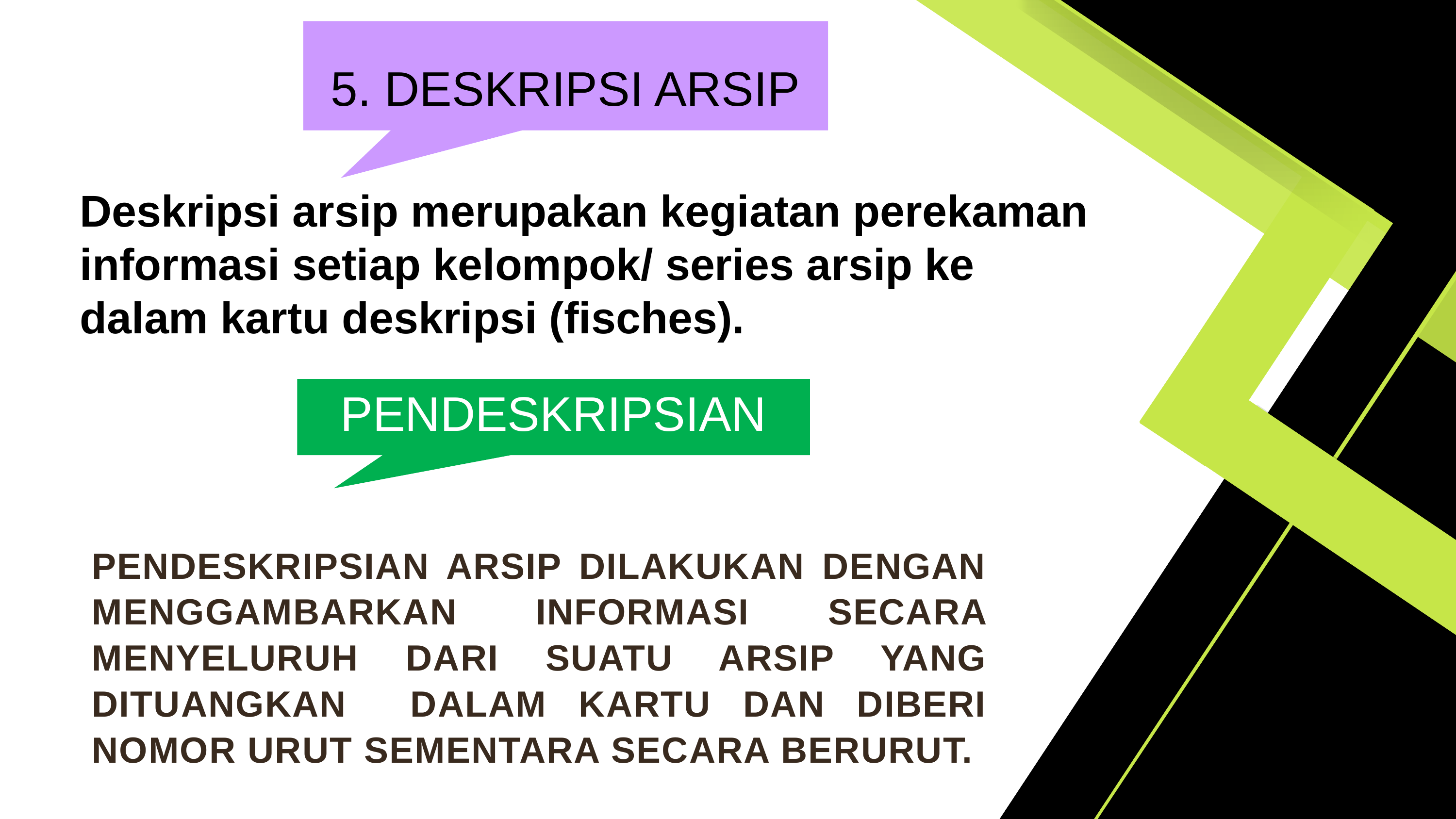

5. DESKRIPSI ARSIP

Deskripsi arsip merupakan kegiatan perekaman informasi setiap kelompok/ series arsip ke dalam kartu deskripsi (fisches).

VITAL
PENDESKRIPSIAN

ARSIP DINAMIS

PENDESKRIPSIAN ARSIP DILAKUKAN DENGAN MENGGAMBARKAN INFORMASI SECARA MENYELURUH DARI SUATU ARSIP YANG DITUANGKAN  DALAM KARTU DAN DIBERI NOMOR URUT SEMENTARA SECARA BERURUT.